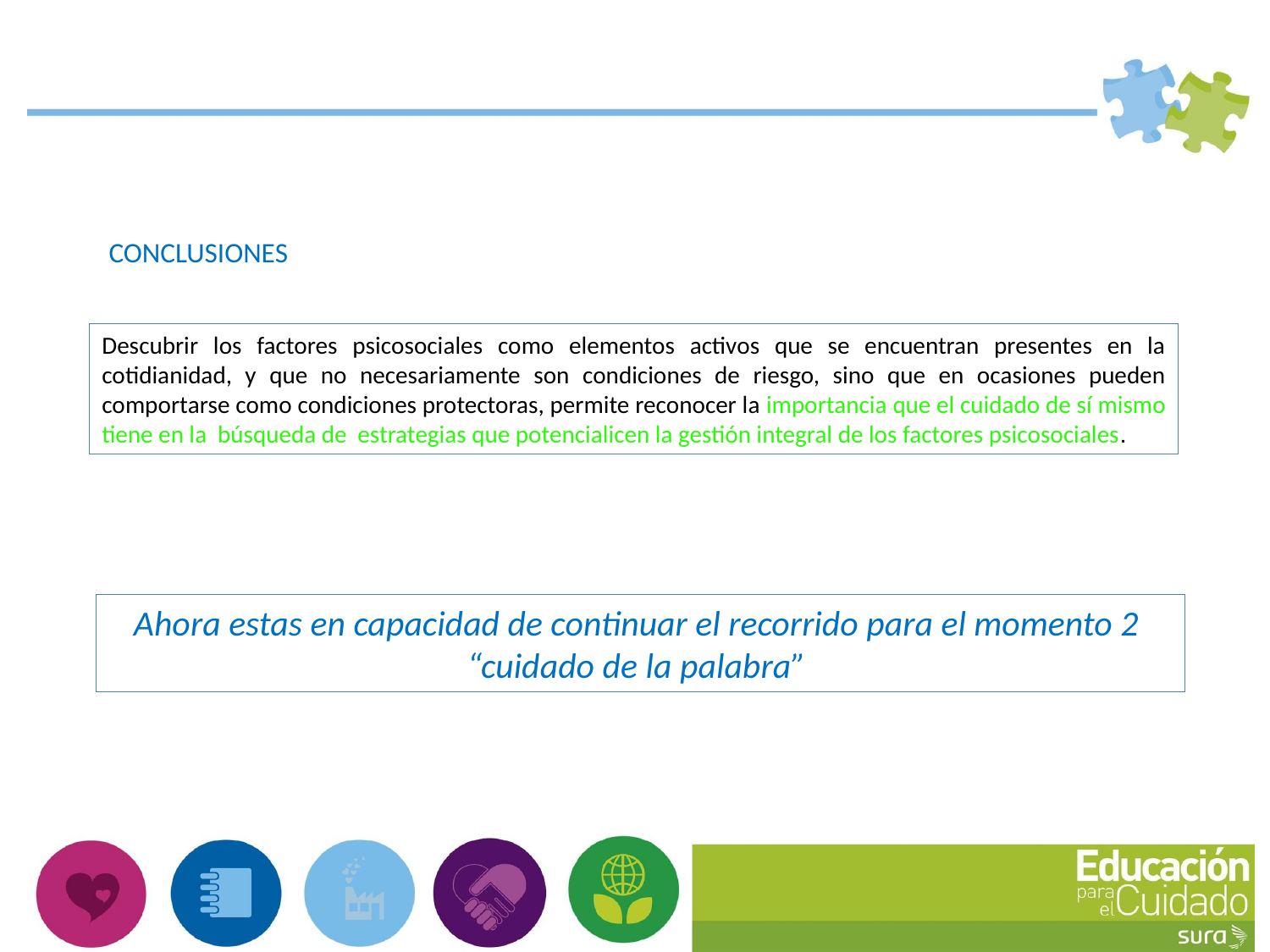

CONCLUSIONES
Descubrir los factores psicosociales como elementos activos que se encuentran presentes en la cotidianidad, y que no necesariamente son condiciones de riesgo, sino que en ocasiones pueden comportarse como condiciones protectoras, permite reconocer la importancia que el cuidado de sí mismo tiene en la  búsqueda de  estrategias que potencialicen la gestión integral de los factores psicosociales.
Ahora estas en capacidad de continuar el recorrido para el momento 2  “cuidado de la palabra”